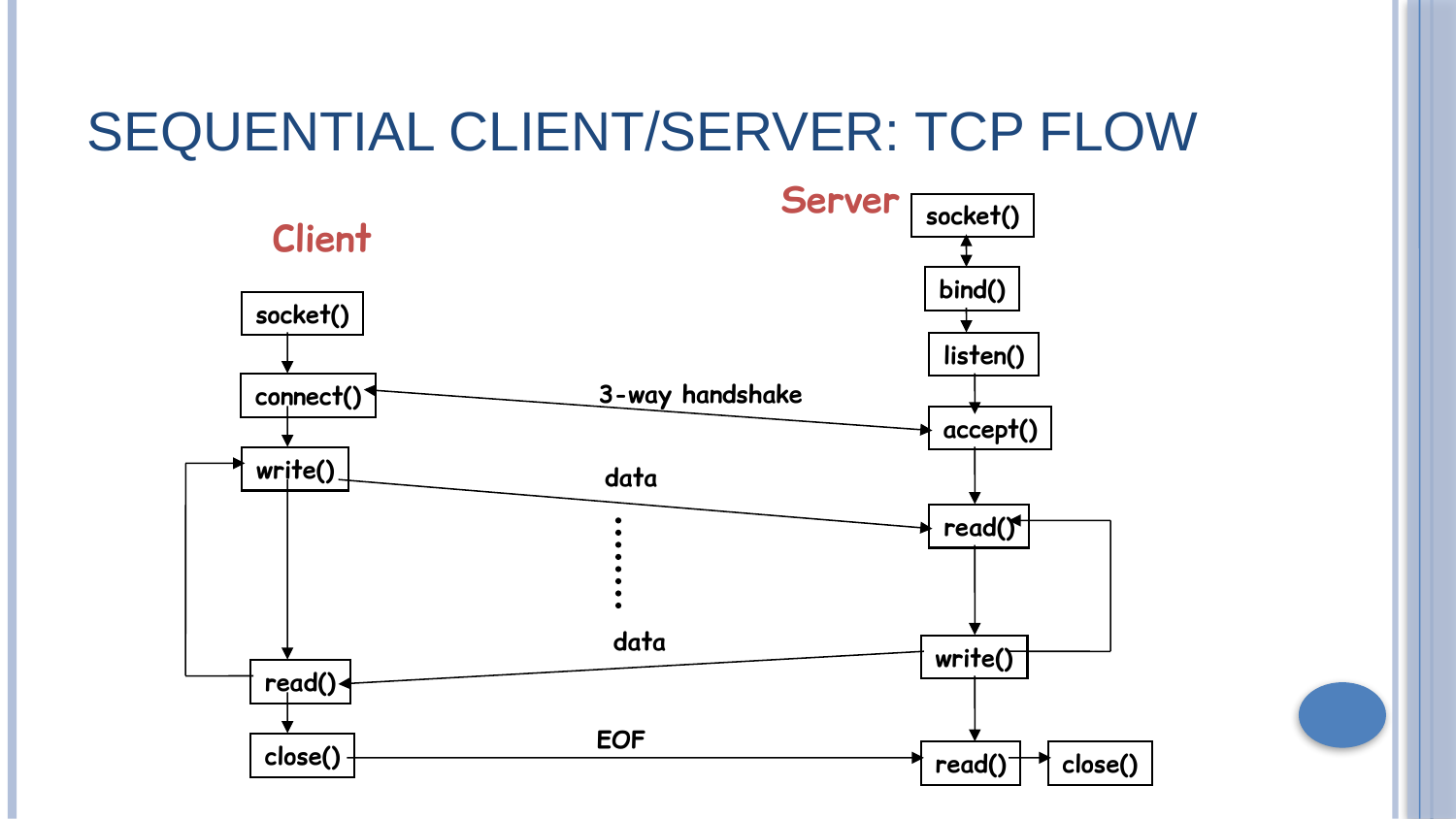

# Sequential Client/Server: TCP Flow
Server
socket()
Client

bind()
socket()

listen()
3-way handshake

connect()

accept()

write()
data

read()

data
write()

read()

EOF
close()
read()
close()